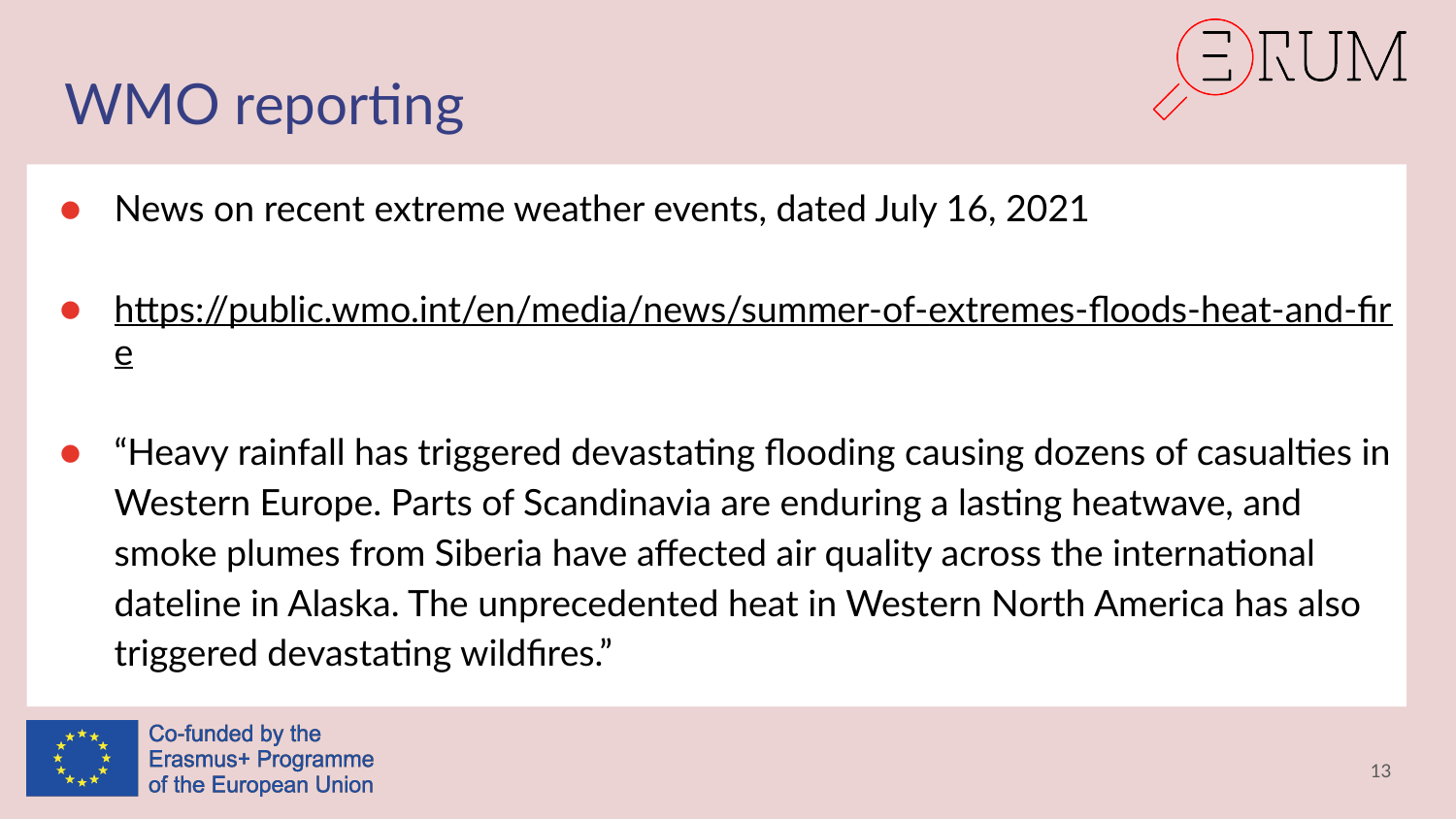

# WMO reporting
News on recent extreme weather events, dated July 16, 2021

https://public.wmo.int/en/media/news/summer-of-extremes-floods-heat-and-fire

“Heavy rainfall has triggered devastating flooding causing dozens of casualties in Western Europe. Parts of Scandinavia are enduring a lasting heatwave, and smoke plumes from Siberia have affected air quality across the international dateline in Alaska. The unprecedented heat in Western North America has also triggered devastating wildfires.”

13